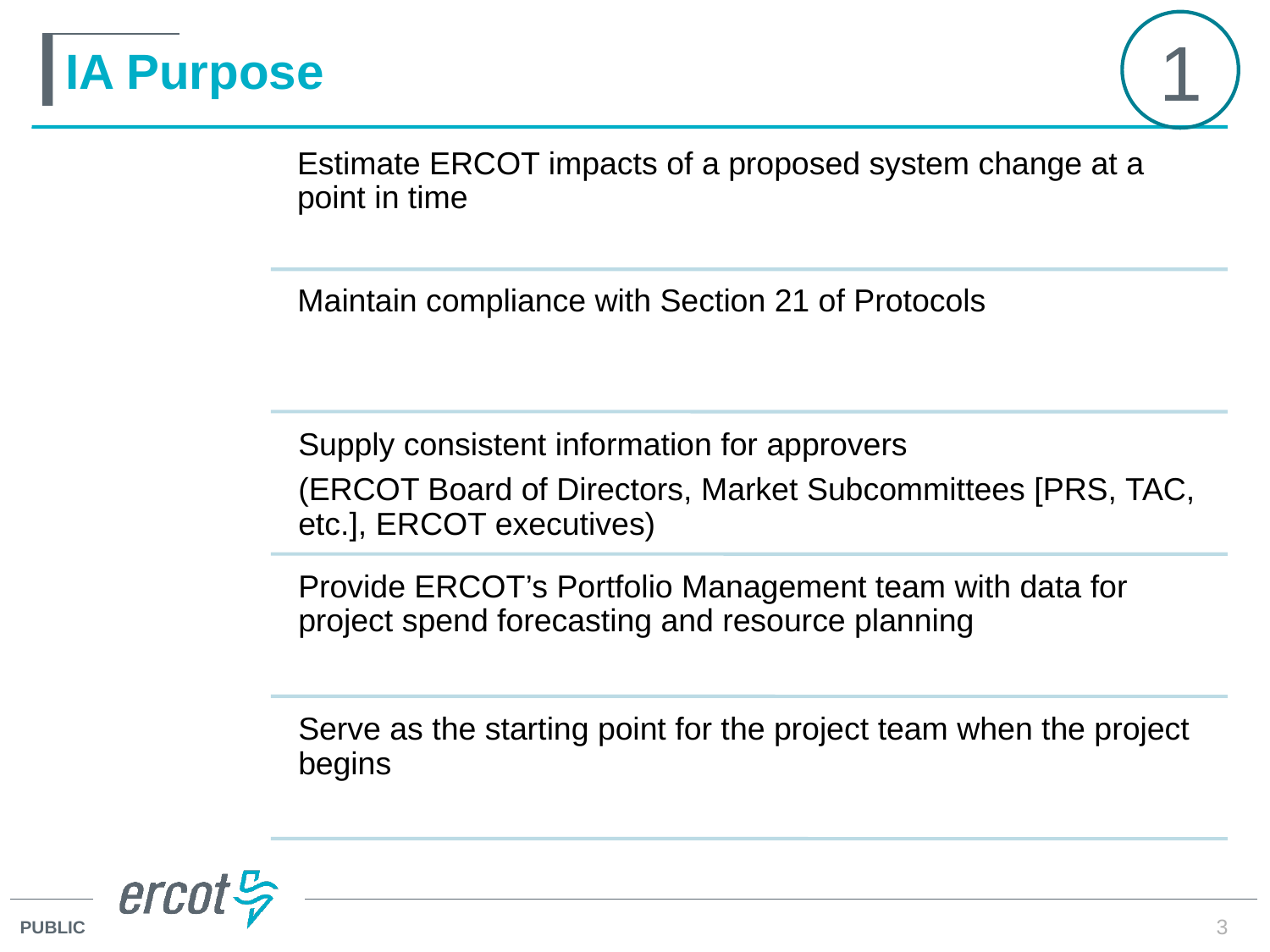

1
# IA Purpose

Maintain compliance with Section 21 of Protocols
Estimate ERCOT impacts of a proposed system change at a point in time
Supply consistent information for approvers
(ERCOT Board of Directors, Market Subcommittees [PRS, TAC, etc.], ERCOT executives)
Provide ERCOT’s Portfolio Management team with data for project spend forecasting and resource planning
Serve as the starting point for the project team when the project begins
3